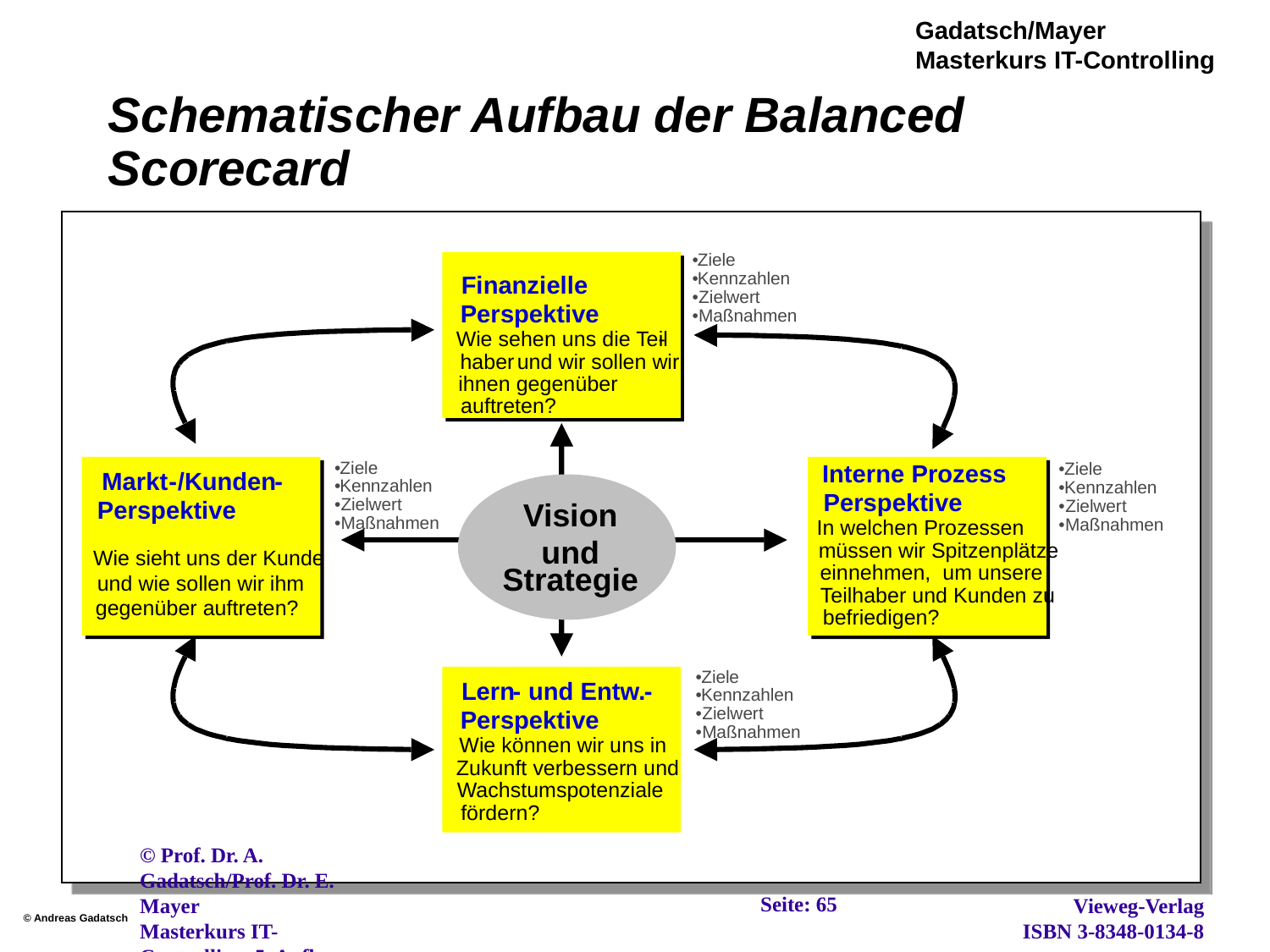

# Schematischer Aufbau der Balanced Scorecard

•
Ziele

•
Kennzahlen
Finanzielle
•
Zielwert
Perspektive
•
Maßnahmen

Wie sehen uns die Teil
-
haber
und wir sollen wir
ihnen gegenüber
auftreten?

•
Ziele

•
Ziele
Interne Prozess

Markt
-
/Kunden
-

•
Kennzahlen
•
Kennzahlen
Perspektive
•
Zielwert
•
Zielwert
Vision
Perspektive
•
Maßnahmen
•
Maßnahmen
In welchen Prozessen

und
müssen wir Spitzenplätze
Wie sieht uns der Kunde
Strategie
einnehmen,  um unsere
und wie sollen wir ihm
Teilhaber und Kunden zu
gegenüber auftreten?
befriedigen?

•
Ziele

Lern
-
und Entw.
-
•
Kennzahlen
•
Zielwert
Perspektive
•
Maßnahmen
Wie können wir uns in
Zukunft verbessern und
Wachstumspotenziale
fördern?

Seite: 65

© Prof. Dr. A. Gadatsch/Prof. Dr. E. Mayer
Masterkurs IT-Controlling, 5. Aufl., Wiesbaden, 2012